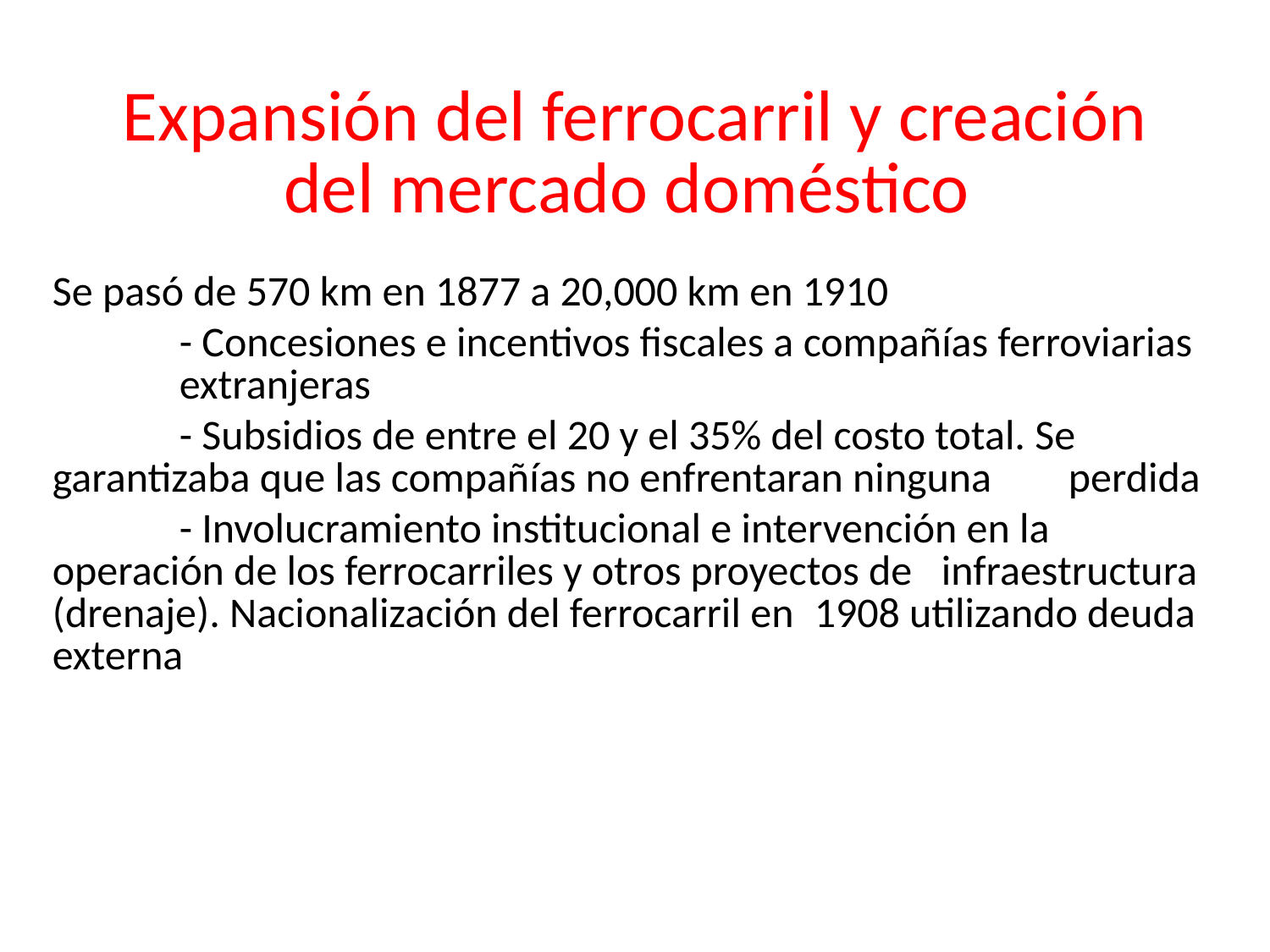

# Expansión del ferrocarril y creación del mercado doméstico
Se pasó de 570 km en 1877 a 20,000 km en 1910
	- Concesiones e incentivos fiscales a compañías ferroviarias 	extranjeras
	- Subsidios de entre el 20 y el 35% del costo total. Se 	garantizaba que las compañías no enfrentaran ninguna 	perdida
	- Involucramiento institucional e intervención en la 	operación de los ferrocarriles y otros proyectos de 	infraestructura (drenaje). Nacionalización del ferrocarril en 	1908 utilizando deuda externa